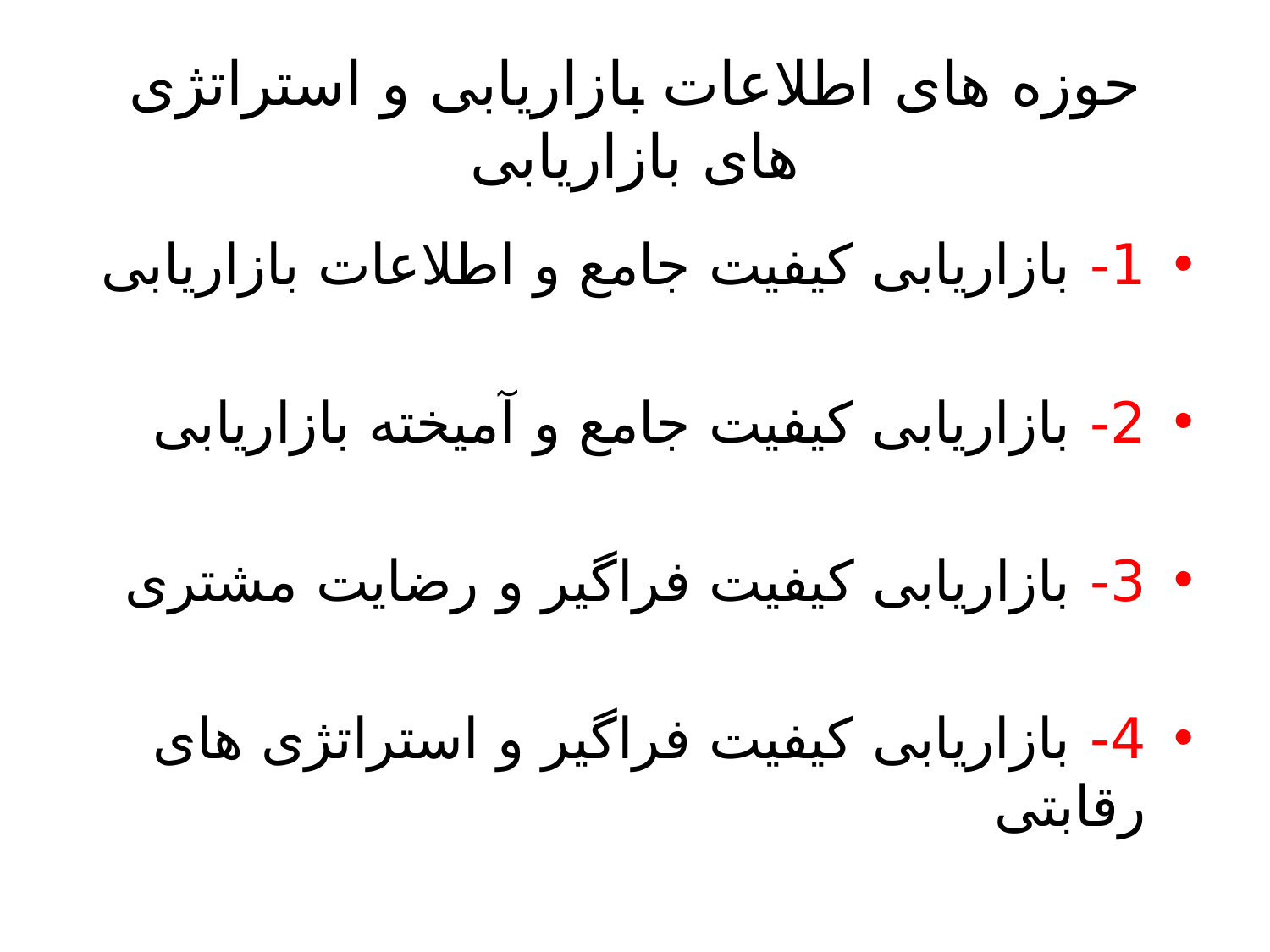

# حوزه های اطلاعات بازاریابی و استراتژی های بازاریابی
1- بازاریابی کیفیت جامع و اطلاعات بازاریابی

2- بازاریابی کیفیت جامع و آمیخته بازاریابی

3- بازاریابی کیفیت فراگیر و رضایت مشتری

4- بازاریابی کیفیت فراگیر و استراتژی های رقابتی